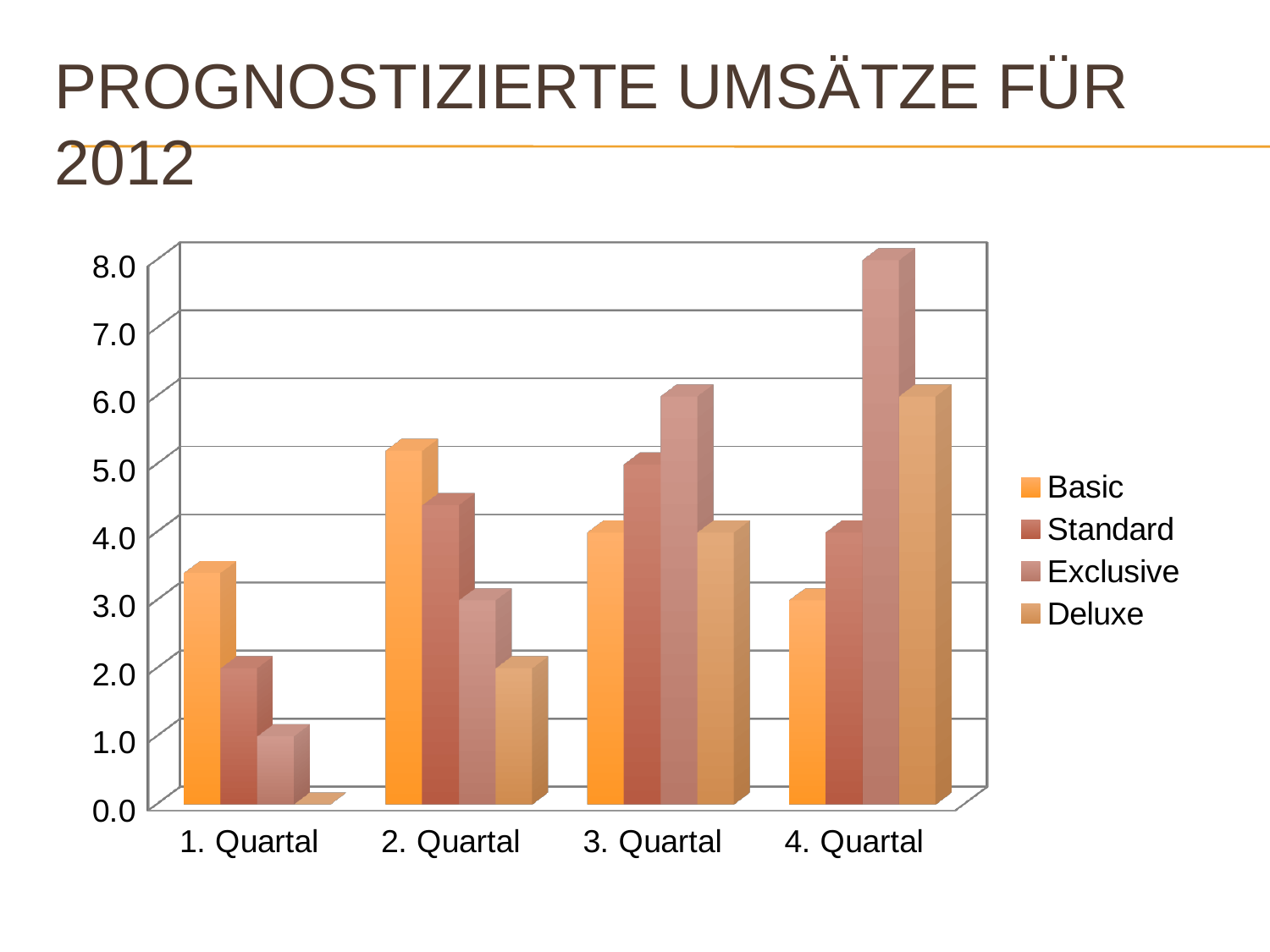

# Prognostizierte Umsätze für 2012

[unsupported chart]